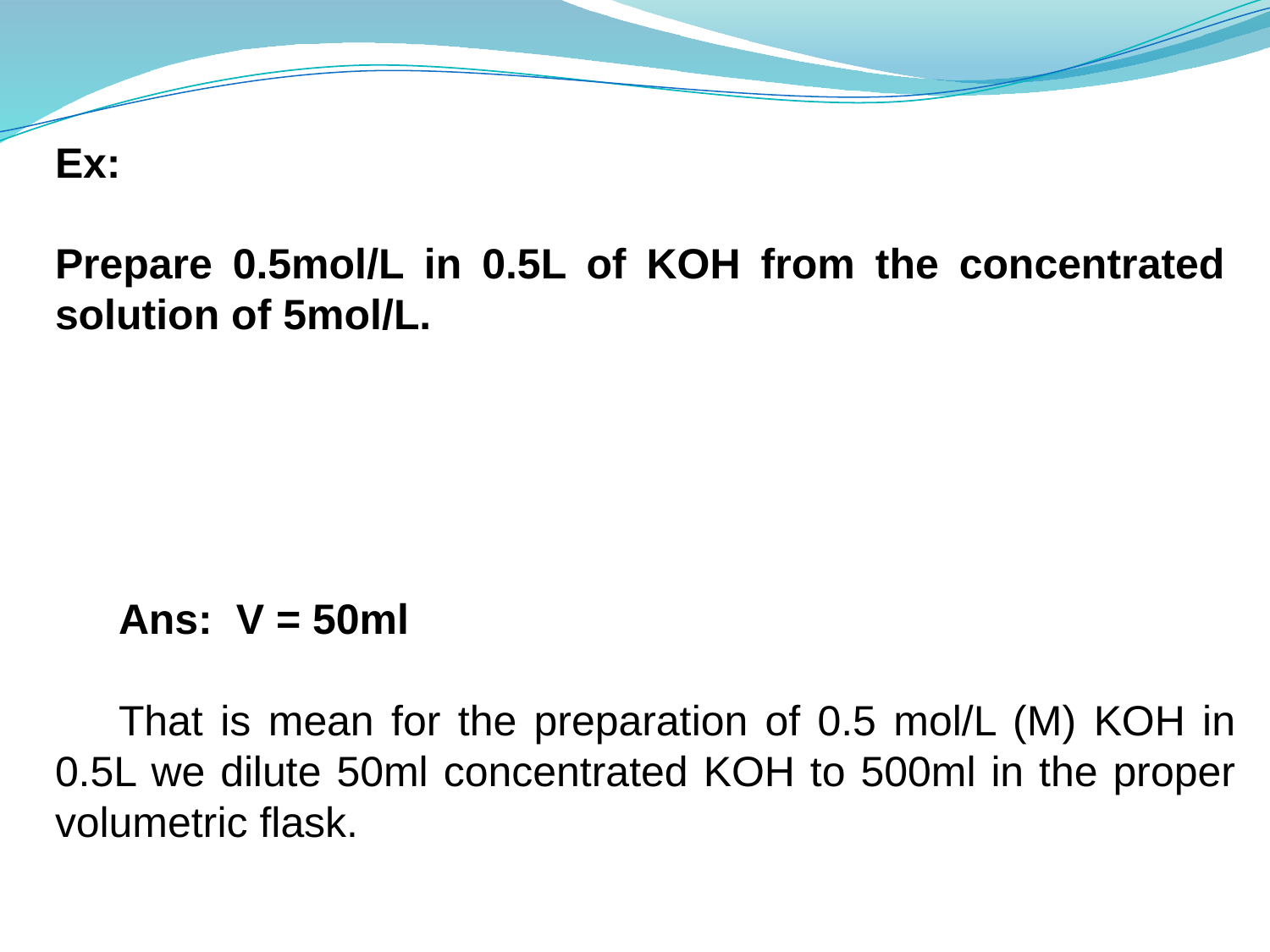

Ex:

Prepare 0.5mol/L in 0.5L of KOH from the concentrated solution of 5mol/L.
Ans:  V = 50ml

That is mean for the preparation of 0.5 mol/L (M) KOH in 0.5L we dilute 50ml concentrated KOH to 500ml in the proper volumetric flask.